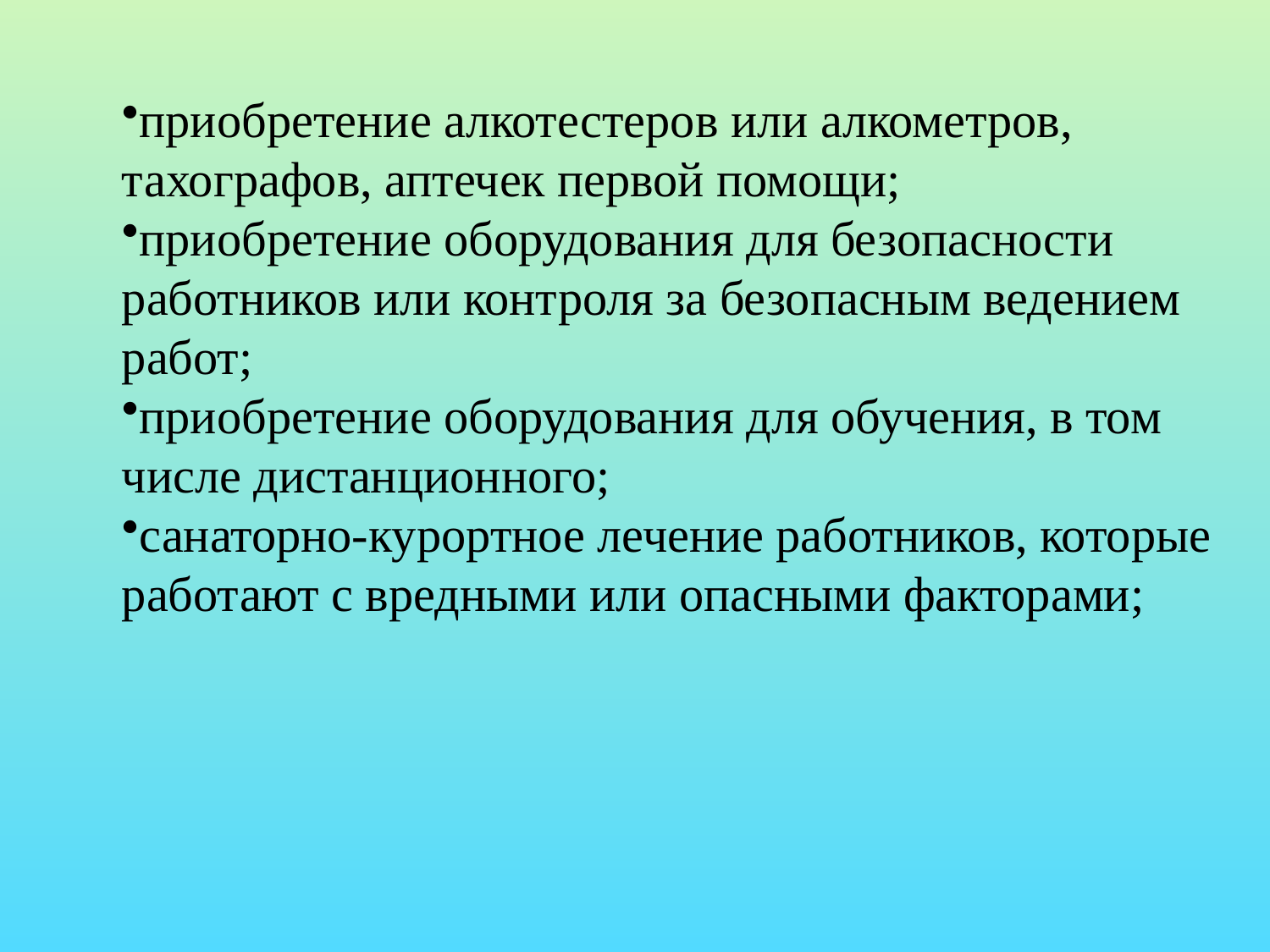

приобретение алкотестеров или алкометров, тахографов, аптечек первой помощи;
приобретение оборудования для безопасности работников или контроля за безопасным ведением работ;
приобретение оборудования для обучения, в том числе дистанционного;
санаторно-курортное лечение работников, которые работают с вредными или опасными факторами;